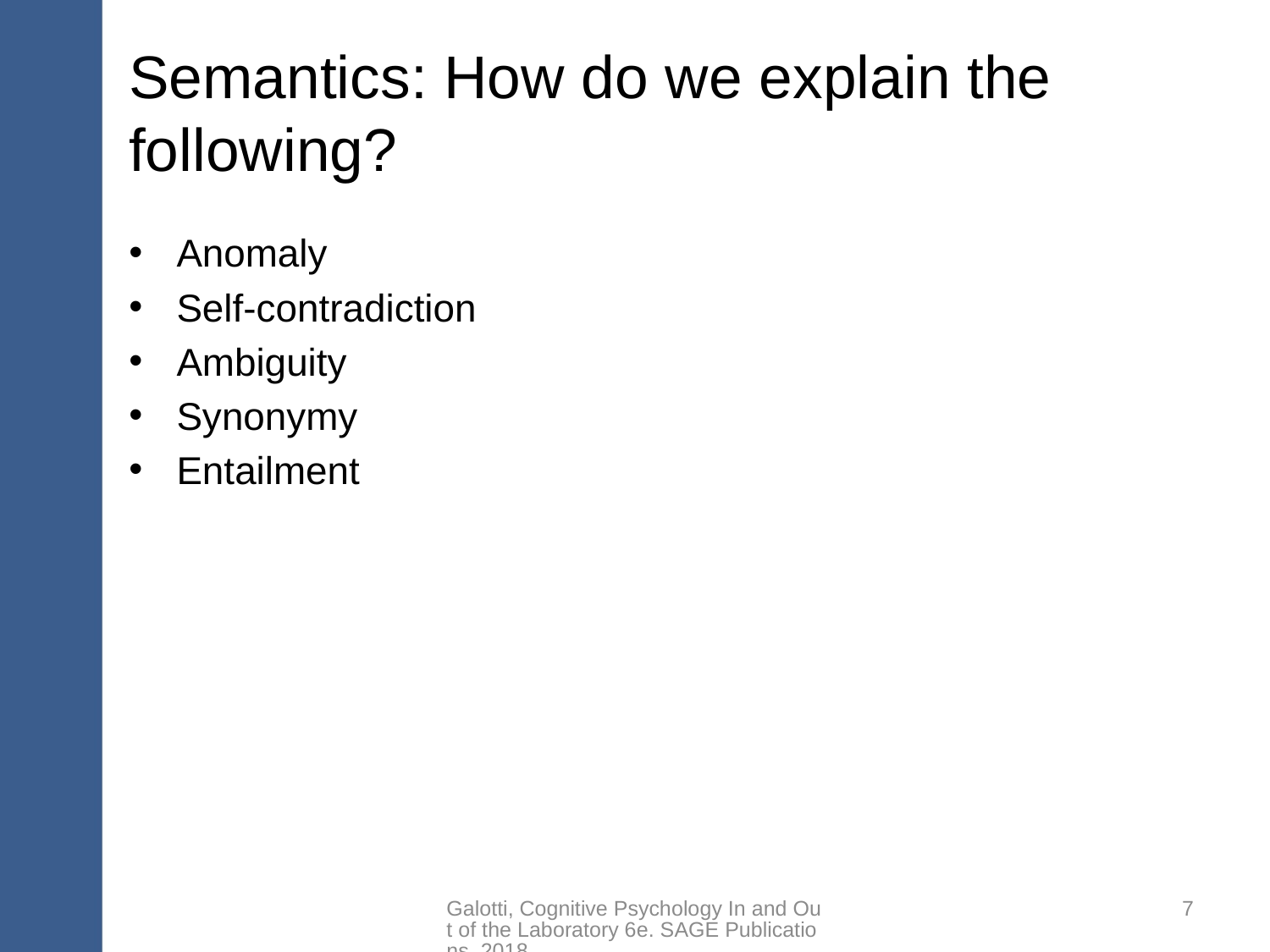

# Semantics: How do we explain the following?
Anomaly
Self-contradiction
Ambiguity
Synonymy
Entailment
Galotti, Cognitive Psychology In and Out of the Laboratory 6e. SAGE Publications, 2018.
7